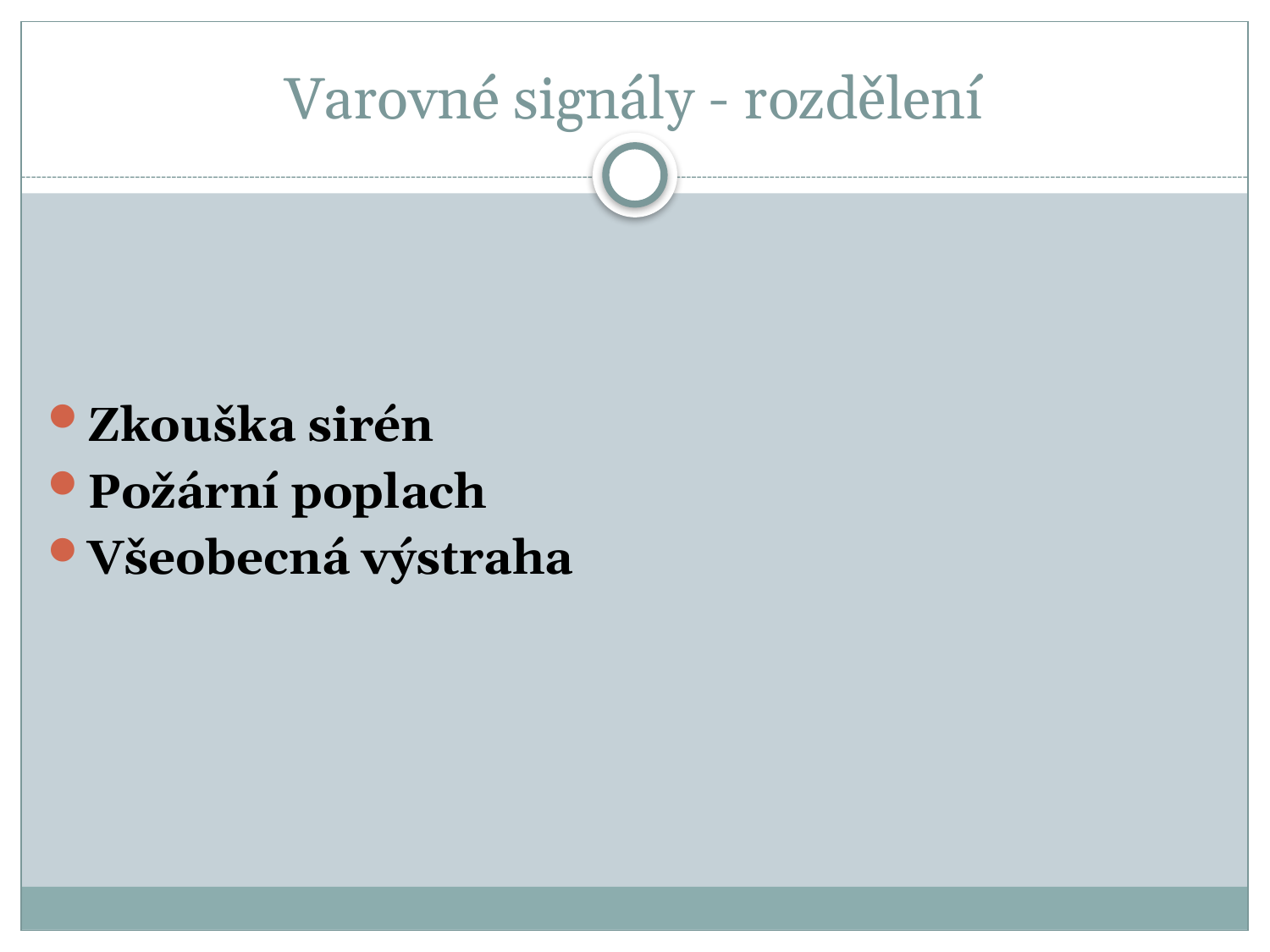

# Varovné signály - rozdělení

Zkouška sirén
Požární poplach
Všeobecná výstraha